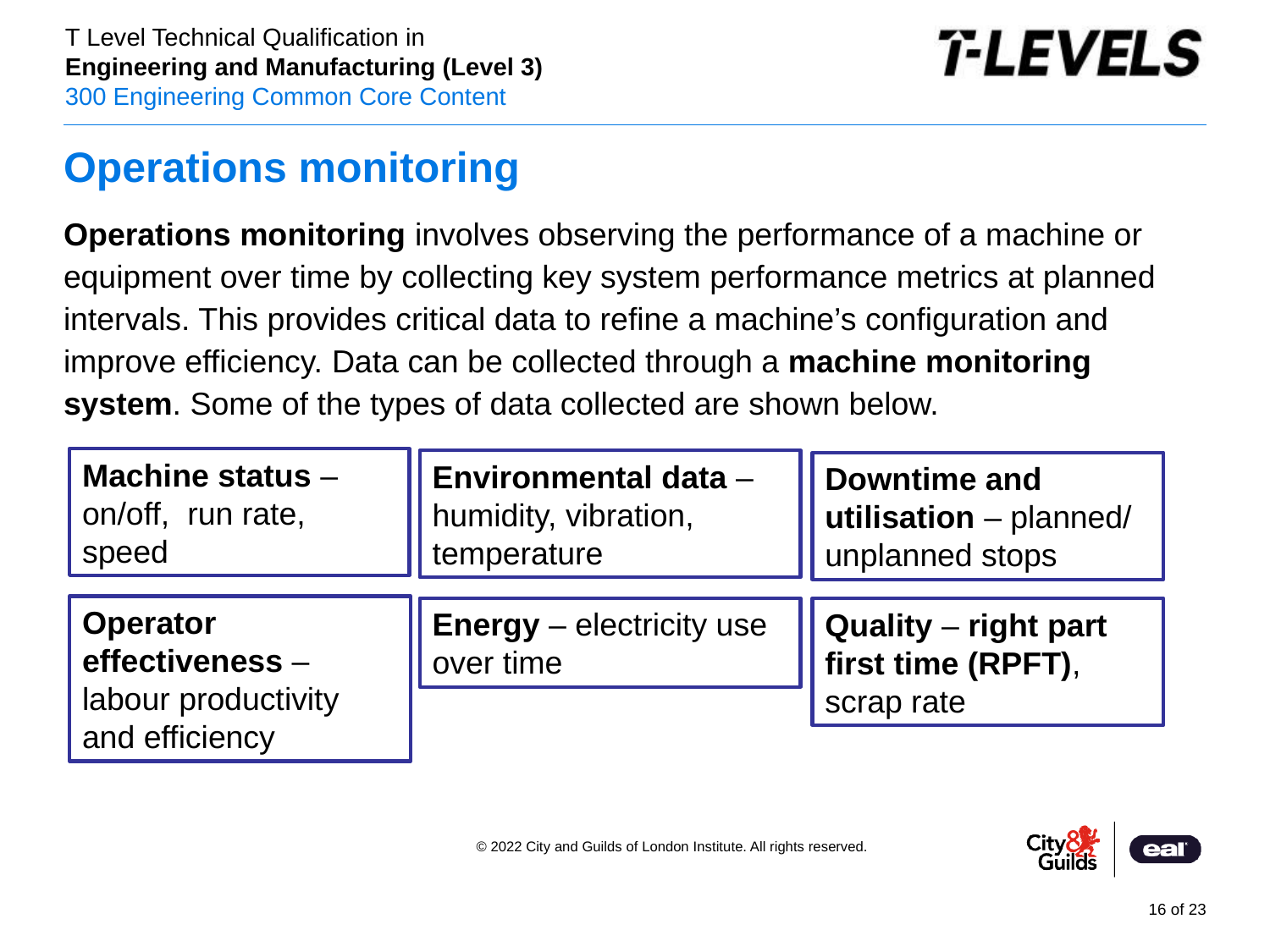

# Operations monitoring
Operations monitoring involves observing the performance of a machine or equipment over time by collecting key system performance metrics at planned intervals. This provides critical data to refine a machine’s configuration and improve efficiency. Data can be collected through a machine monitoring system. Some of the types of data collected are shown below.

Machine status – on/off,  run rate, speed
Environmental data – humidity, vibration, temperature
Downtime and utilisation – planned/ unplanned stops
Operator effectiveness – labour productivity and efficiency
Energy – electricity use over time
Quality – right part first time (RPFT), scrap rate